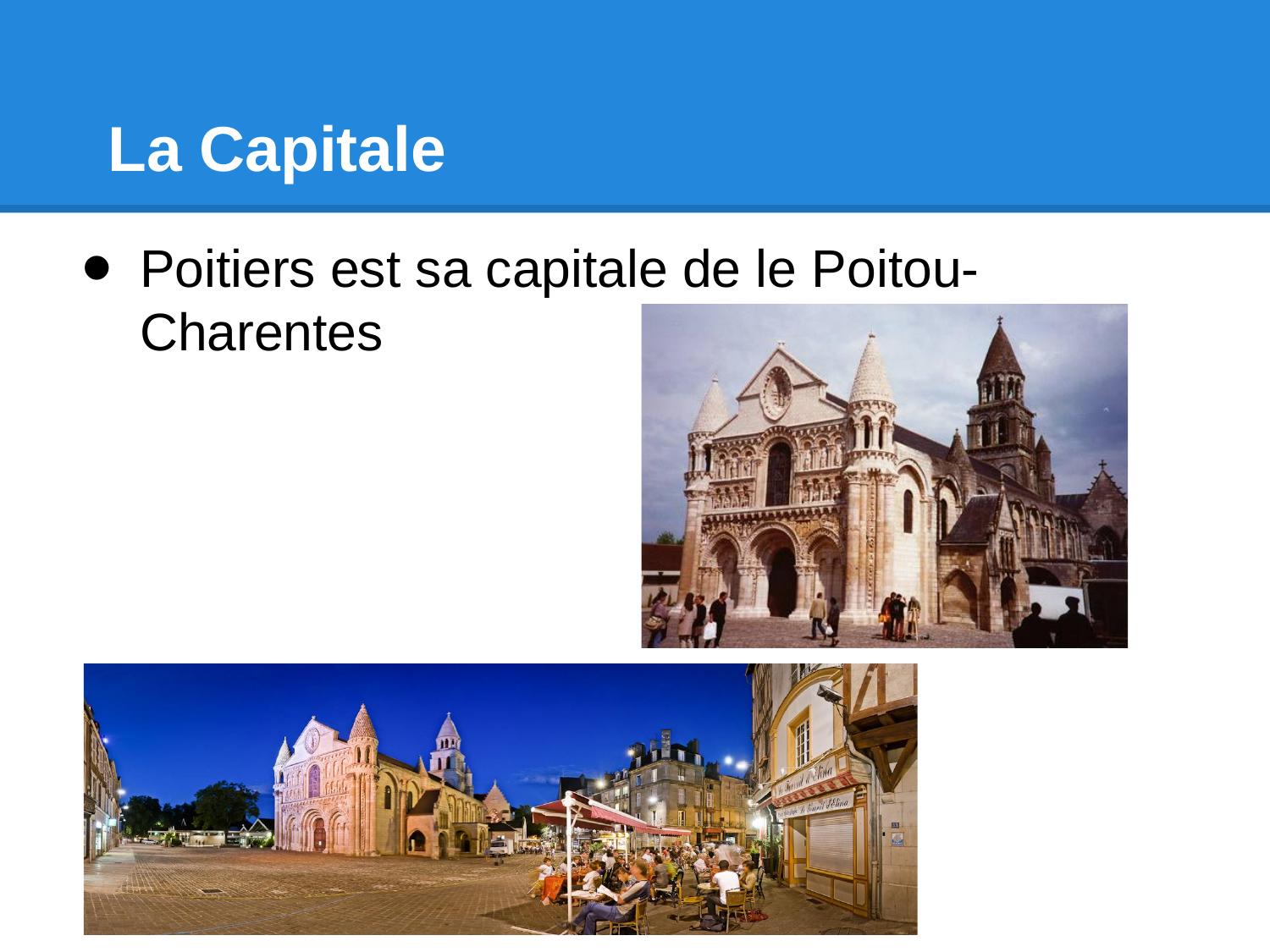

# La Capitale
Poitiers est sa capitale de le Poitou-Charentes